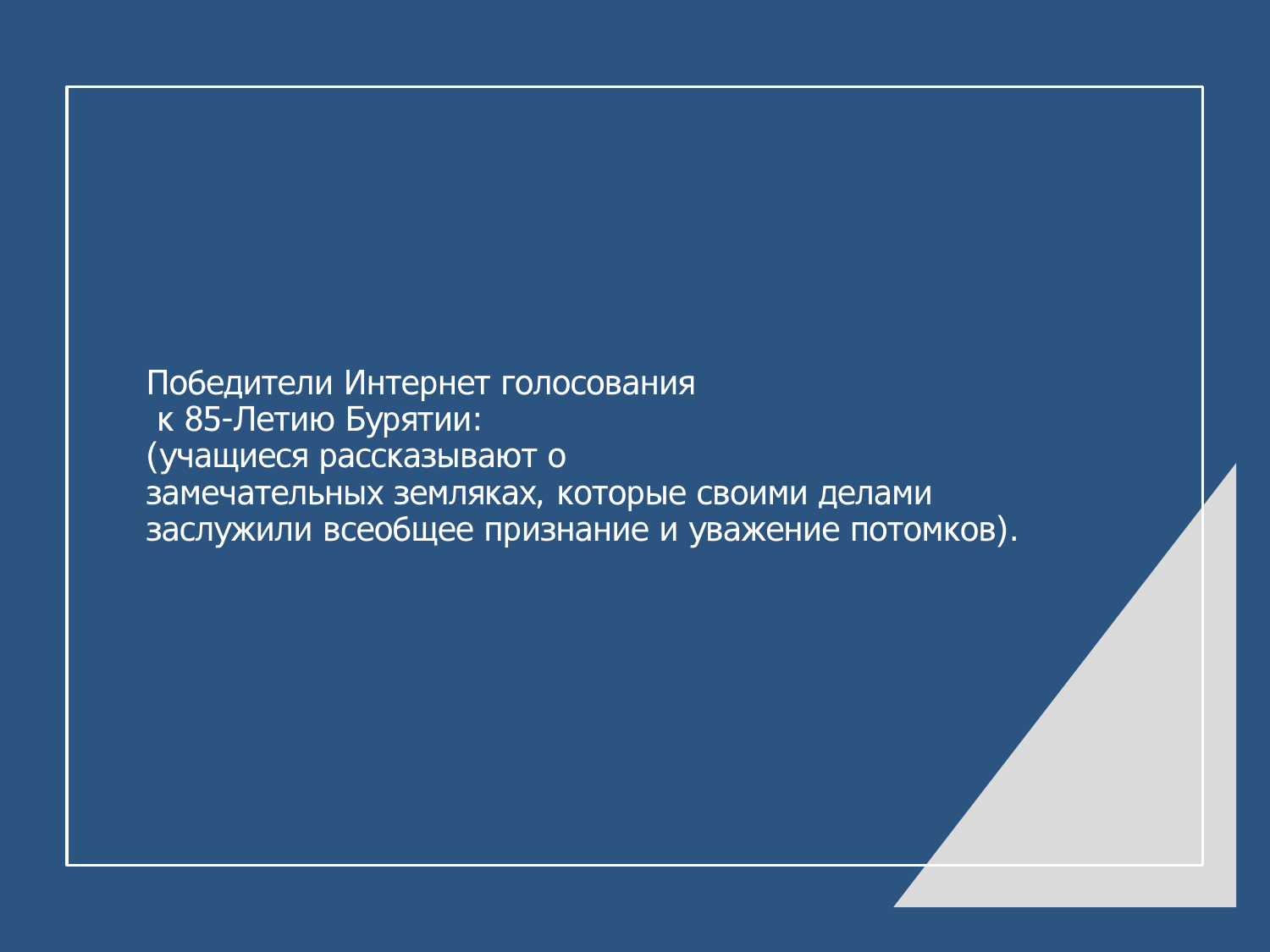

# Победители Интернет голосования к 85-Летию Бурятии: (учащиеся рассказывают о замечательных земляках, которые своими делами заслужили всеобщее признание и уважение потомков).